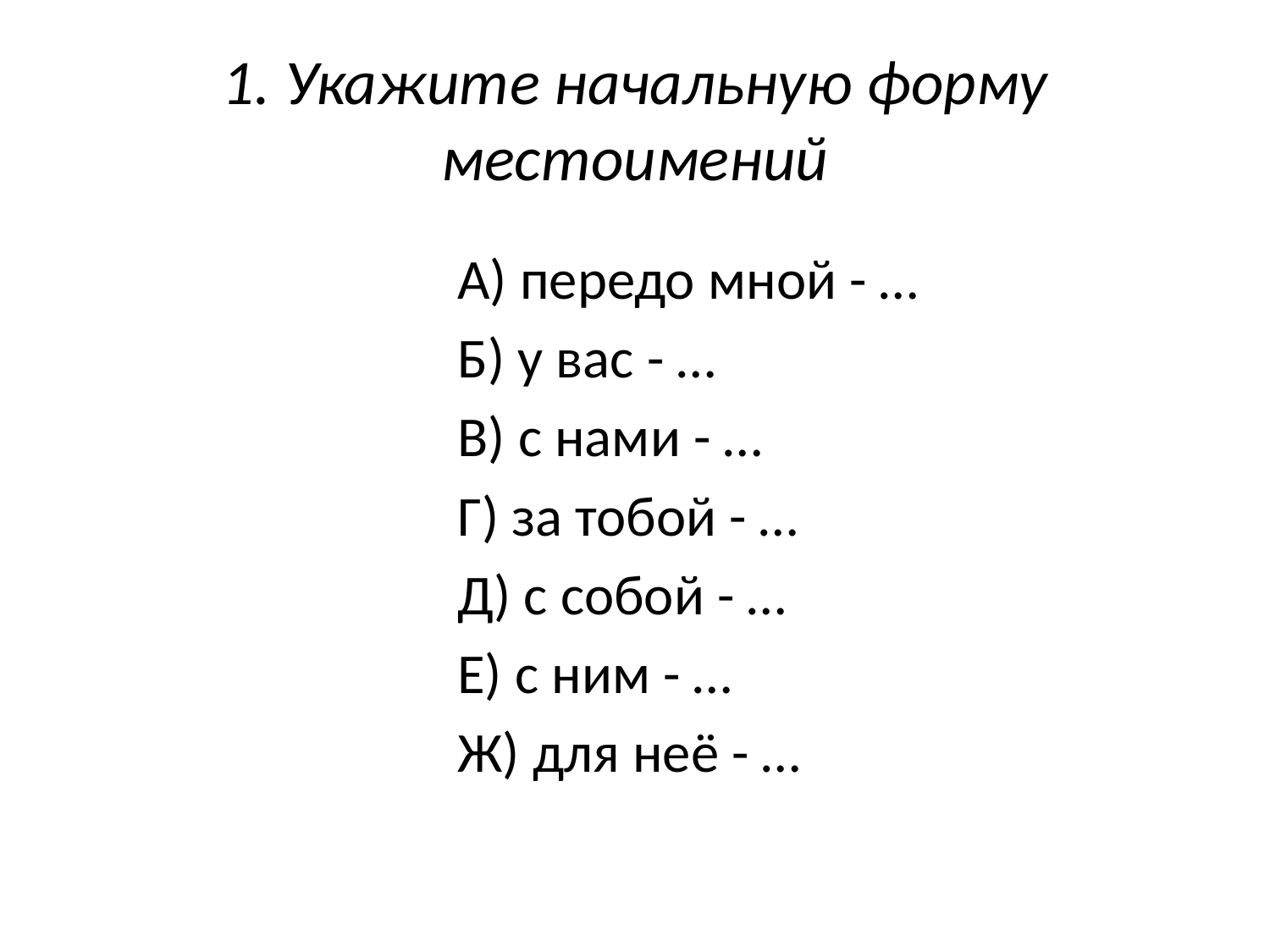

# 1. Укажите начальную форму местоимений
А) передо мной - …
Б) у вас - …
В) с нами - …
Г) за тобой - …
Д) с собой - …
Е) с ним - …
Ж) для неё - …